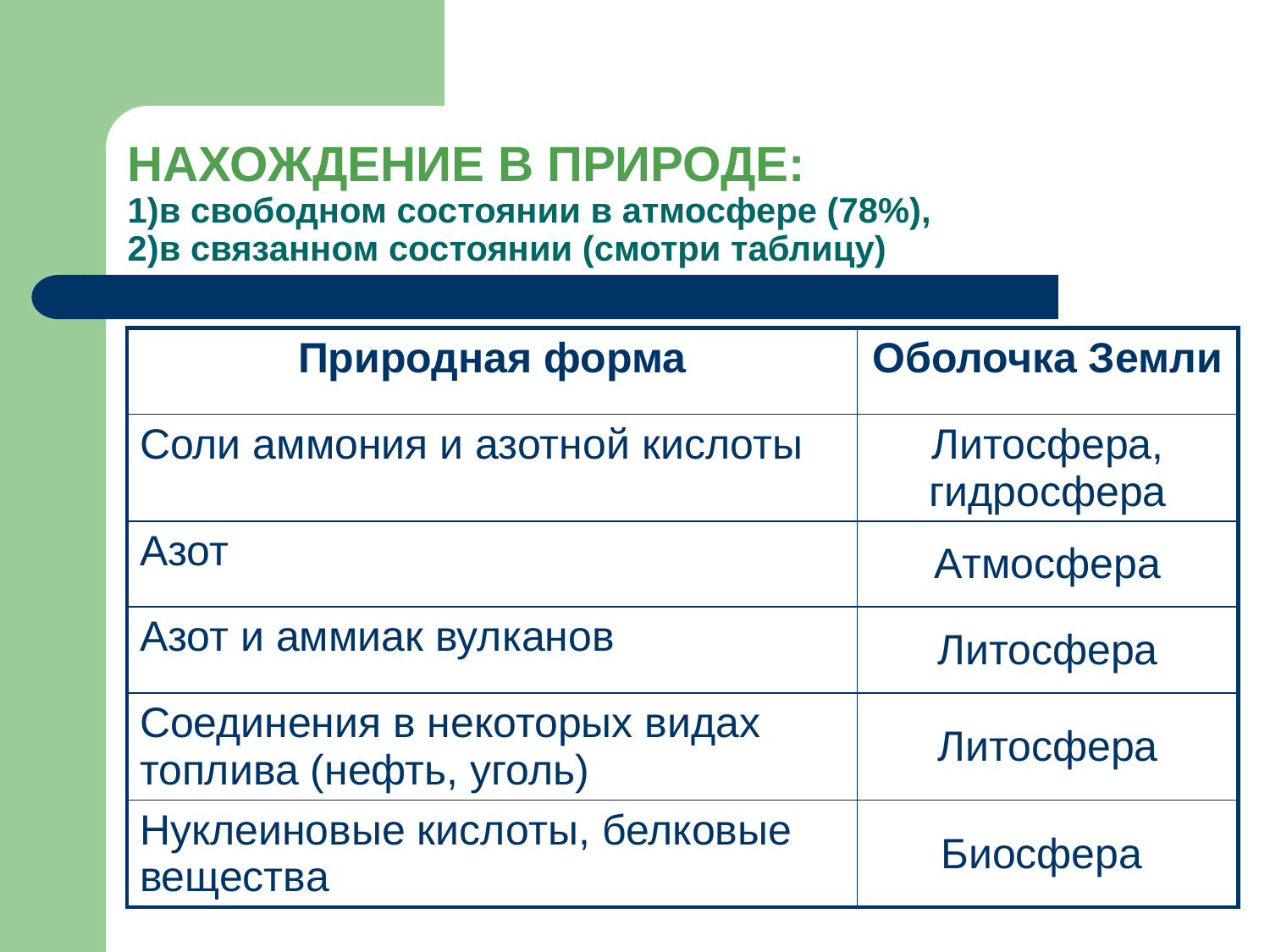

# НАХОЖДЕНИЕ В ПРИРОДЕ: 1)в свободном состоянии в атмосфере (78%), 2)в связанном состоянии (смотри таблицу)
| Природная форма | Оболочка Земли |
| --- | --- |
| Соли аммония и азотной кислоты | Литосфера, гидросфера |
| Азот | Атмосфера |
| Азот и аммиак вулканов | Литосфера |
| Соединения в некоторых видах топлива (нефть, уголь) | Литосфера |
| Нуклеиновые кислоты, белковые вещества | Биосфера |